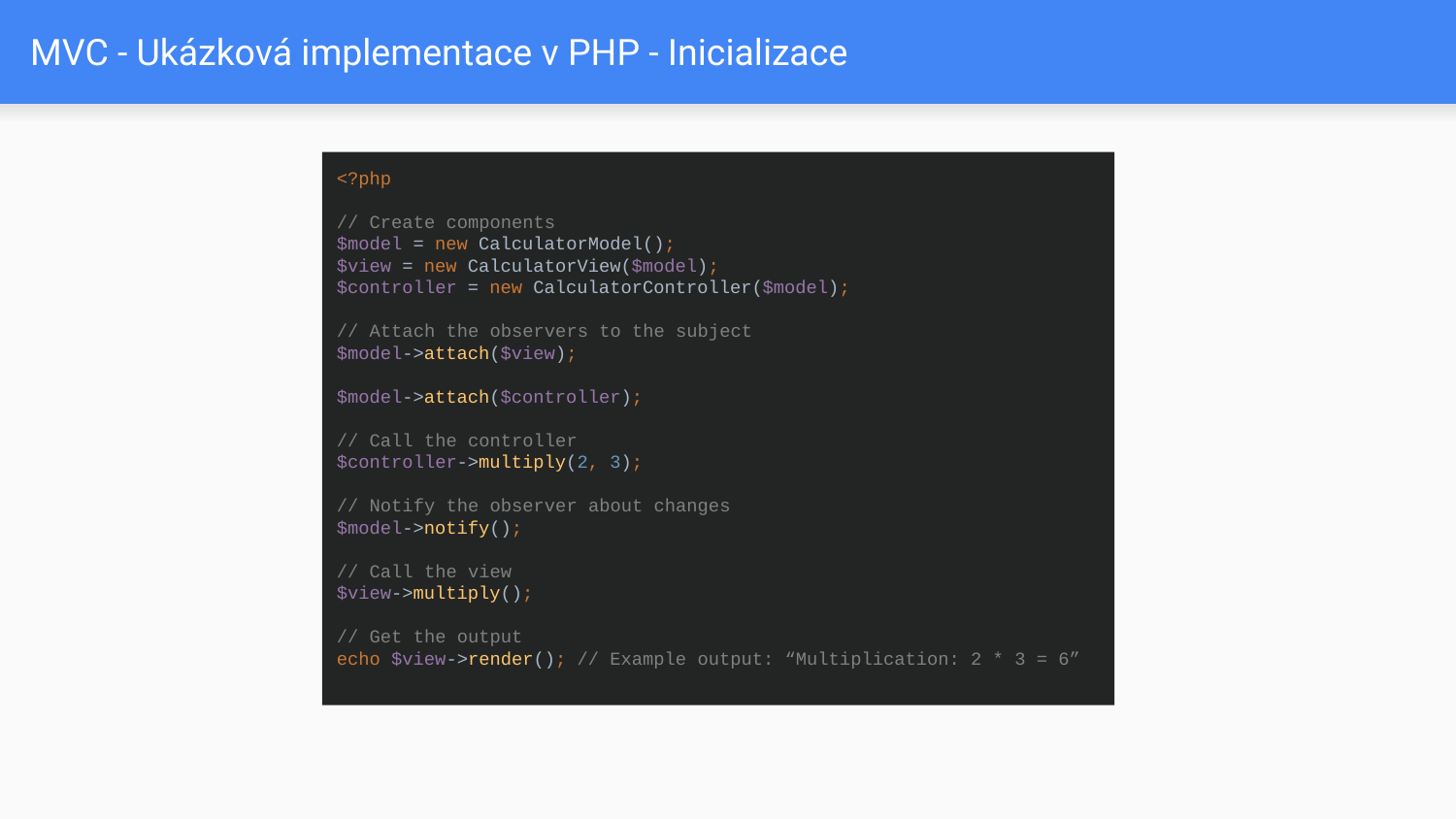

# MVC - Ukázková implementace v PHP - Inicializace
<?php

// Create components
$model = new CalculatorModel();
$view = new CalculatorView($model);
$controller = new CalculatorController($model);

// Attach the observers to the subject
$model->attach($view);

$model->attach($controller);

// Call the controller
$controller->multiply(2, 3);

// Notify the observer about changes
$model->notify();

// Call the view
$view->multiply();

// Get the output
echo $view->render(); // Example output: “Multiplication: 2 * 3 = 6”